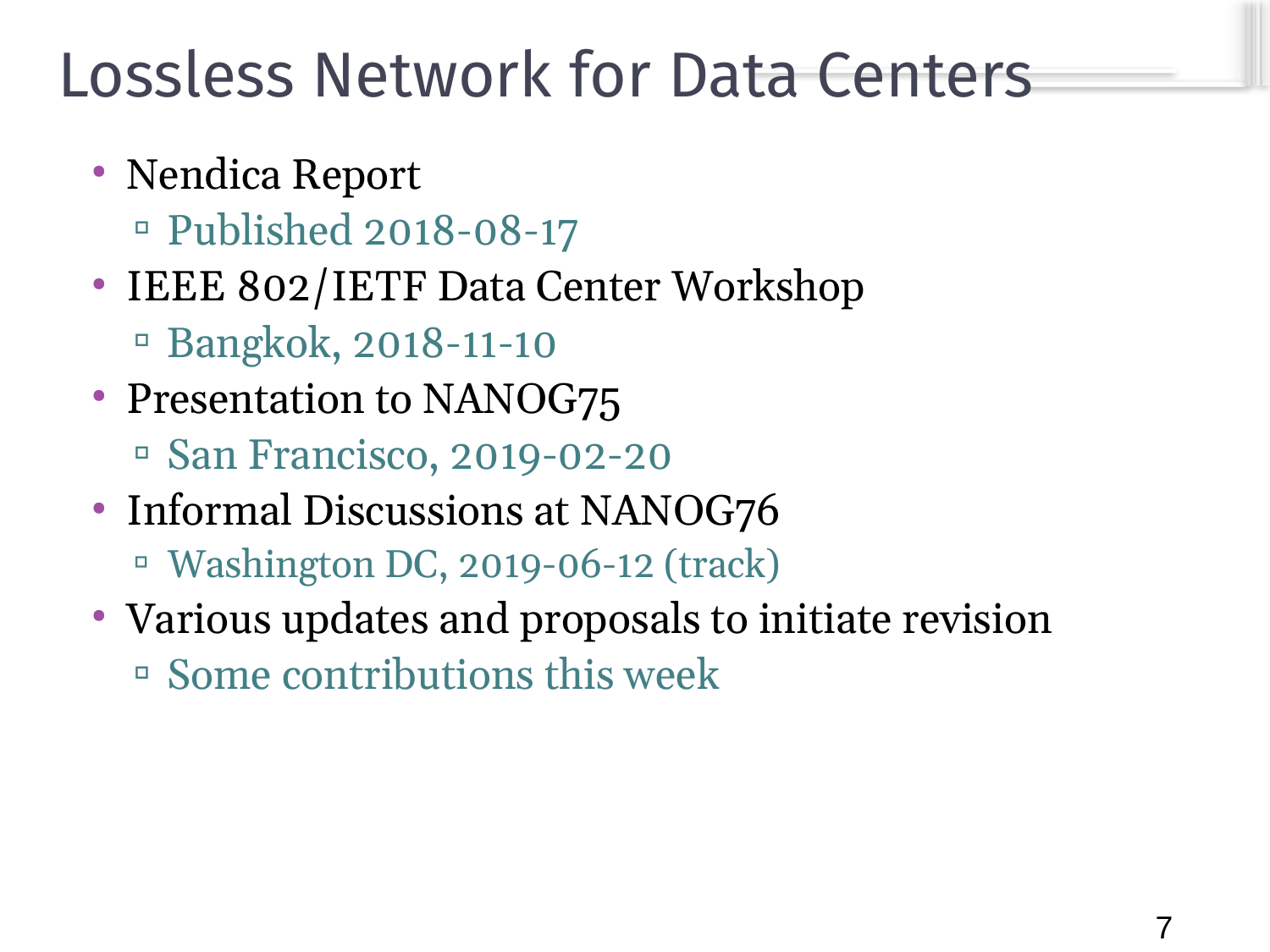

7
# Lossless Network for Data Centers
Nendica Report
Published 2018-08-17
IEEE 802/IETF Data Center Workshop
Bangkok, 2018-11-10
Presentation to NANOG75
San Francisco, 2019-02-20
Informal Discussions at NANOG76
Washington DC, 2019-06-12 (track)
Various updates and proposals to initiate revision
Some contributions this week